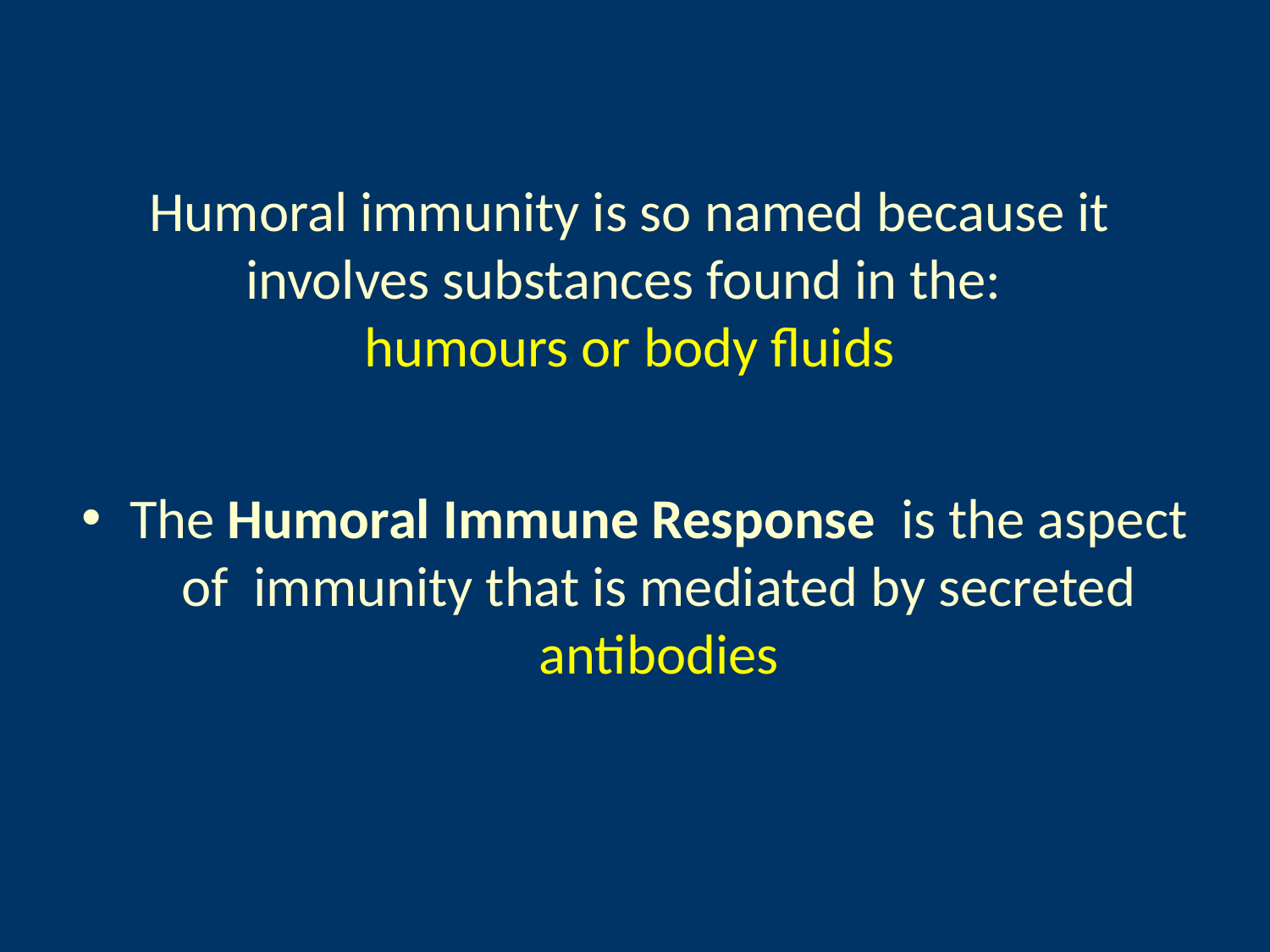

Humoral immunity is so named because it involves substances found in the:
humours or body fluids
The Humoral Immune Response  is the aspect of  immunity that is mediated by secreted antibodies